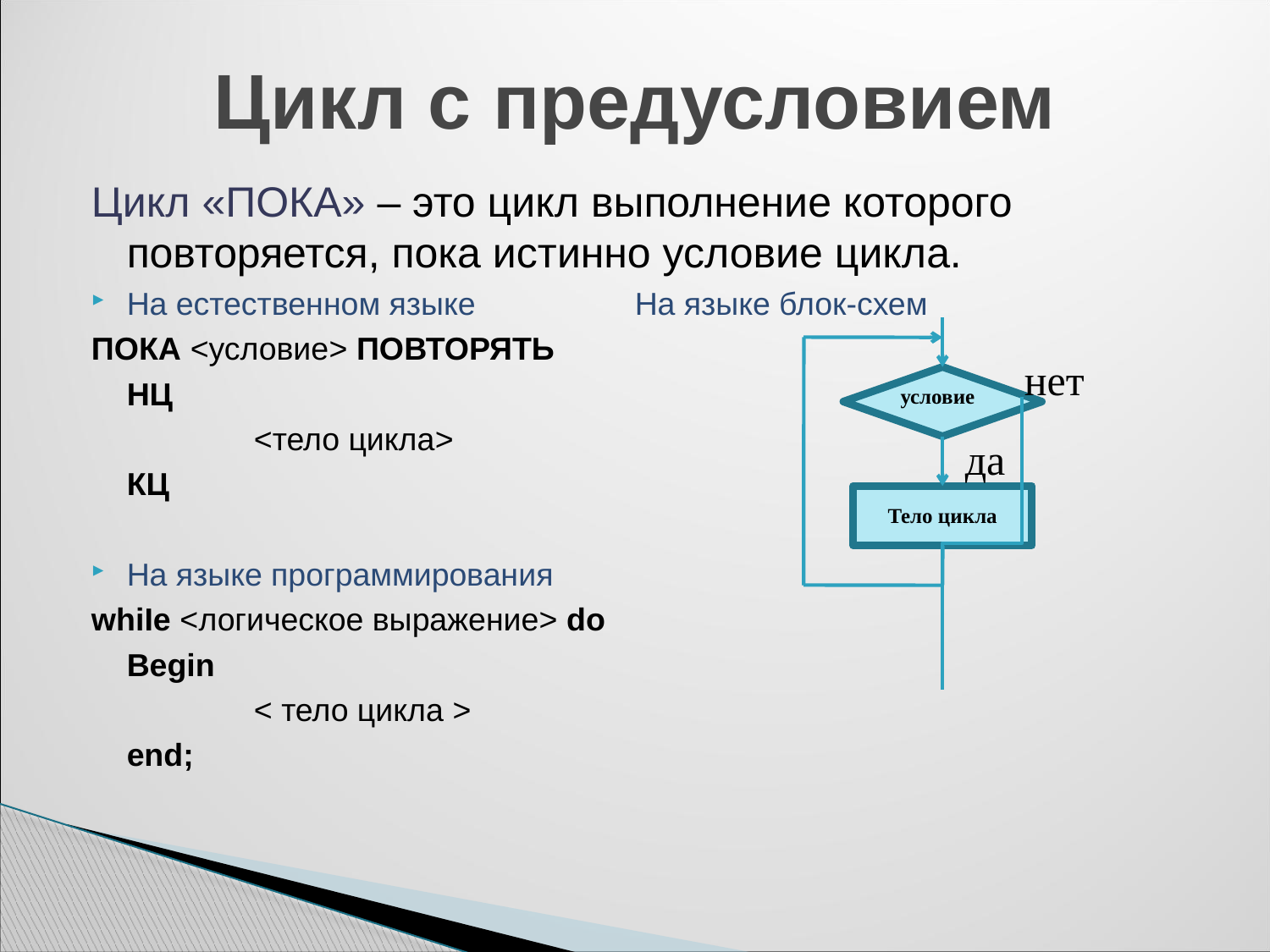

# Цикл с предусловием
Цикл «ПОКА» – это цикл выполнение которого повторяется, пока истинно условие цикла.
На естественном языке		На языке блок-схем
ПОКА <условие> ПОВТОРЯТЬ
	НЦ
		<тело цикла>
	КЦ

На языке программирования
whiIe <логическое выражение> do
	Begin
		< тело цикла >
	end;

нет

условие
да

Тело цикла